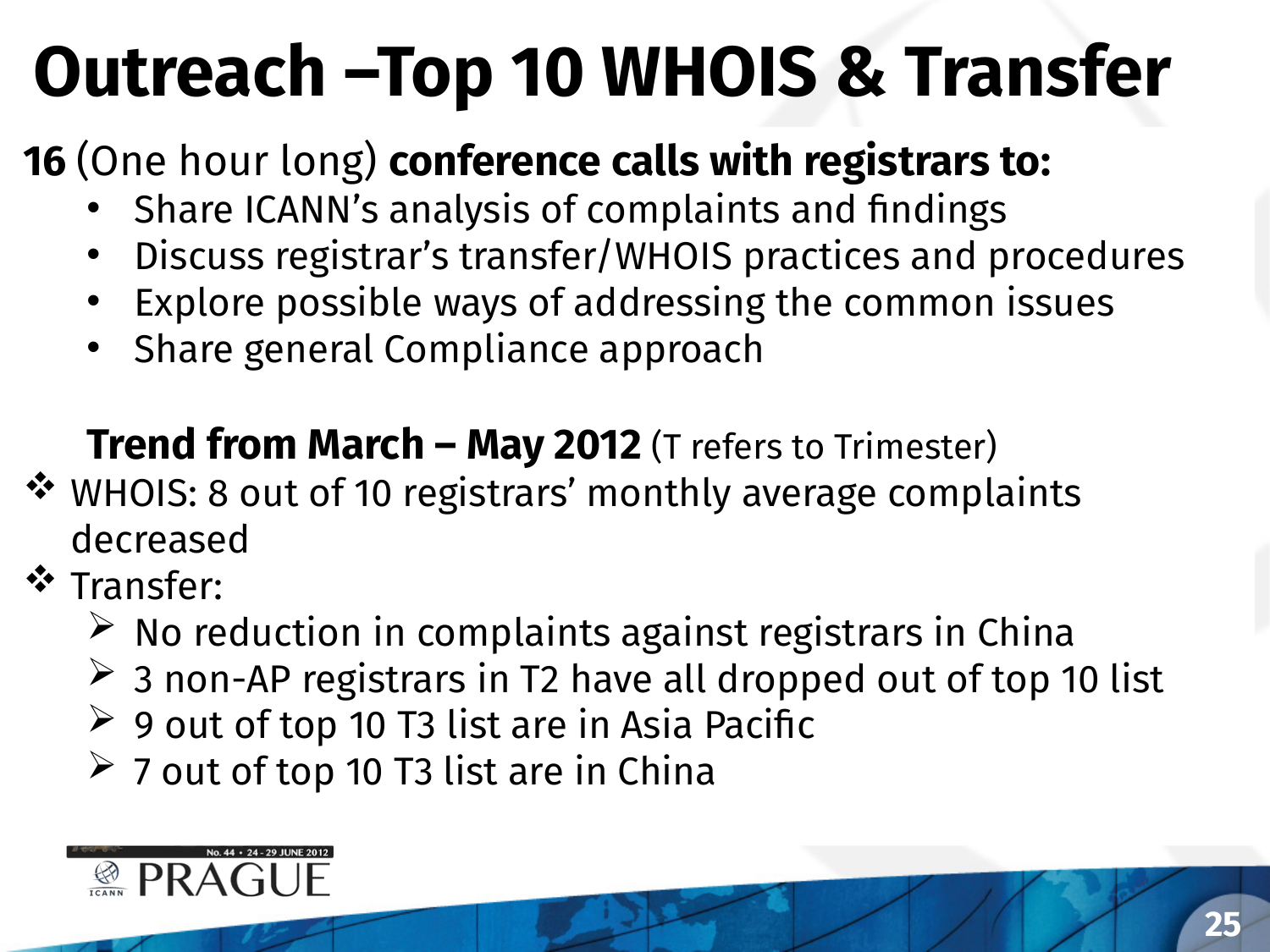

# Outreach –Top 10 WHOIS & Transfer
16 (One hour long) conference calls with registrars to:
Share ICANN’s analysis of complaints and findings
Discuss registrar’s transfer/WHOIS practices and procedures
Explore possible ways of addressing the common issues
Share general Compliance approach

Trend from March – May 2012 (T refers to Trimester)
WHOIS: 8 out of 10 registrars’ monthly average complaints decreased
Transfer:
No reduction in complaints against registrars in China
3 non-AP registrars in T2 have all dropped out of top 10 list
9 out of top 10 T3 list are in Asia Pacific
7 out of top 10 T3 list are in China

25